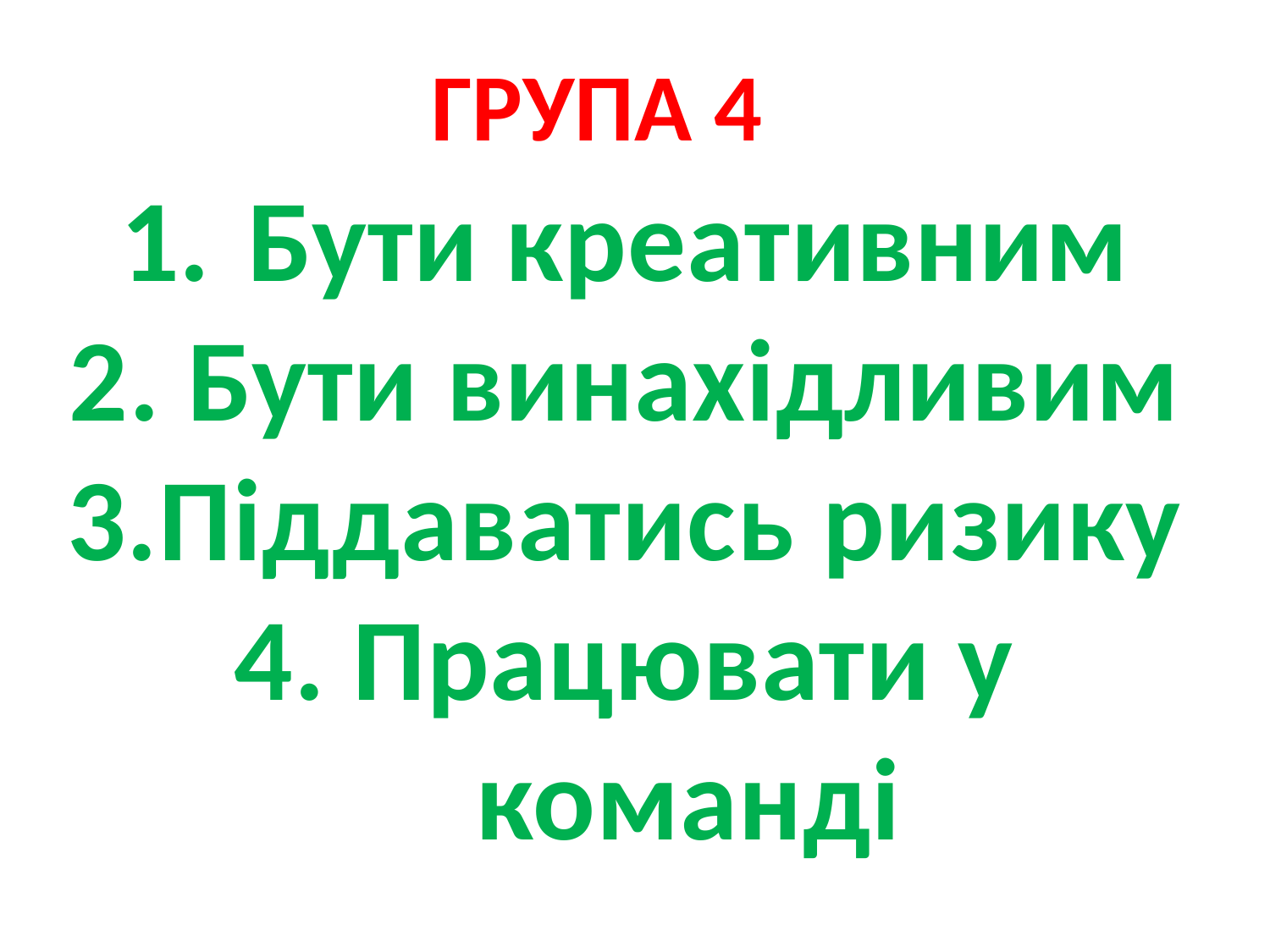

Група 4

Бути креативним
2. Бути винахідливим
3.Піддаватись ризику
4. Працювати у команді